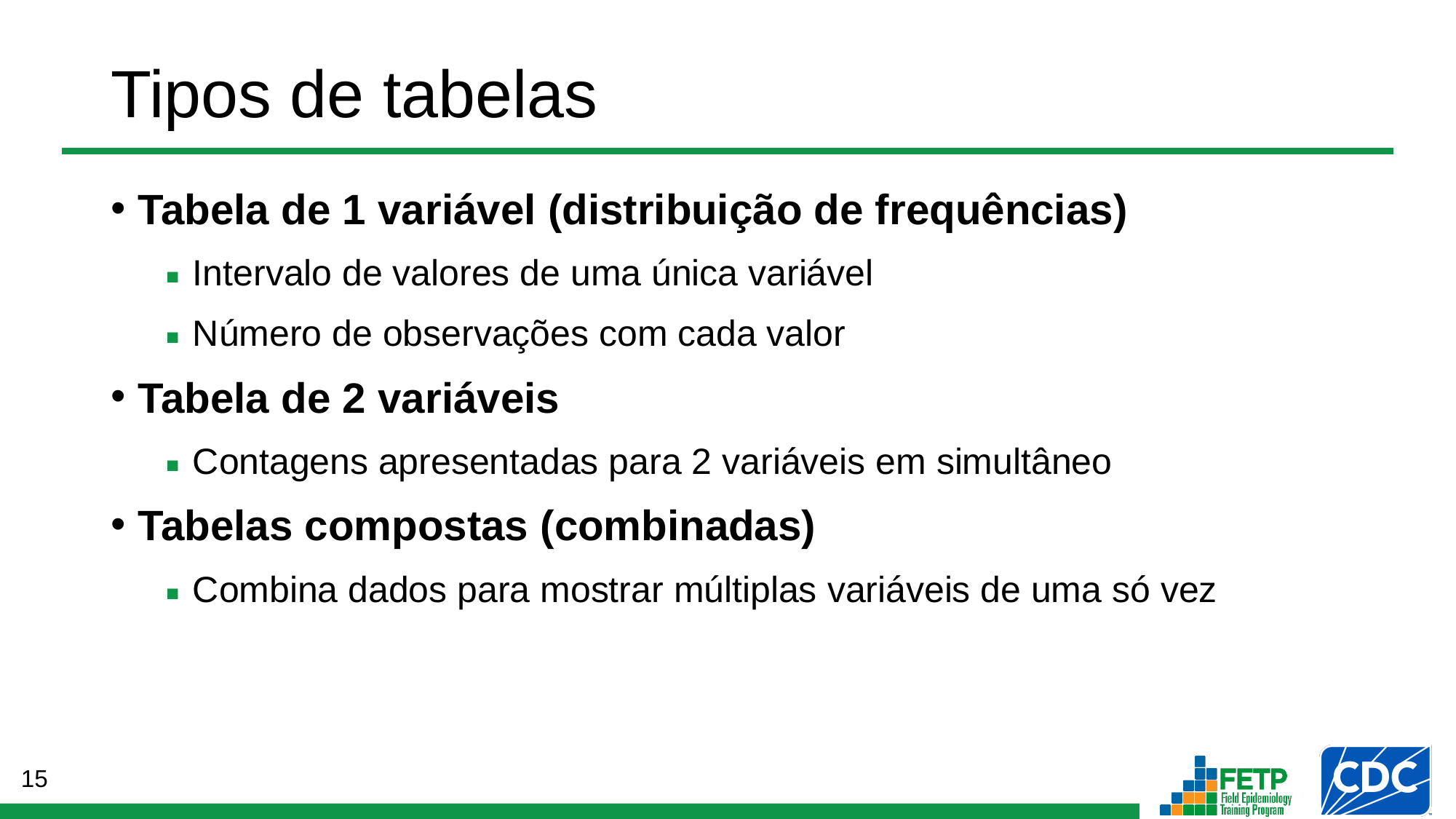

# Tipos de tabelas
Tabela de 1 variável (distribuição de frequências)
Intervalo de valores de uma única variável
Número de observações com cada valor
Tabela de 2 variáveis
Contagens apresentadas para 2 variáveis em simultâneo
Tabelas compostas (combinadas)
Combina dados para mostrar múltiplas variáveis de uma só vez